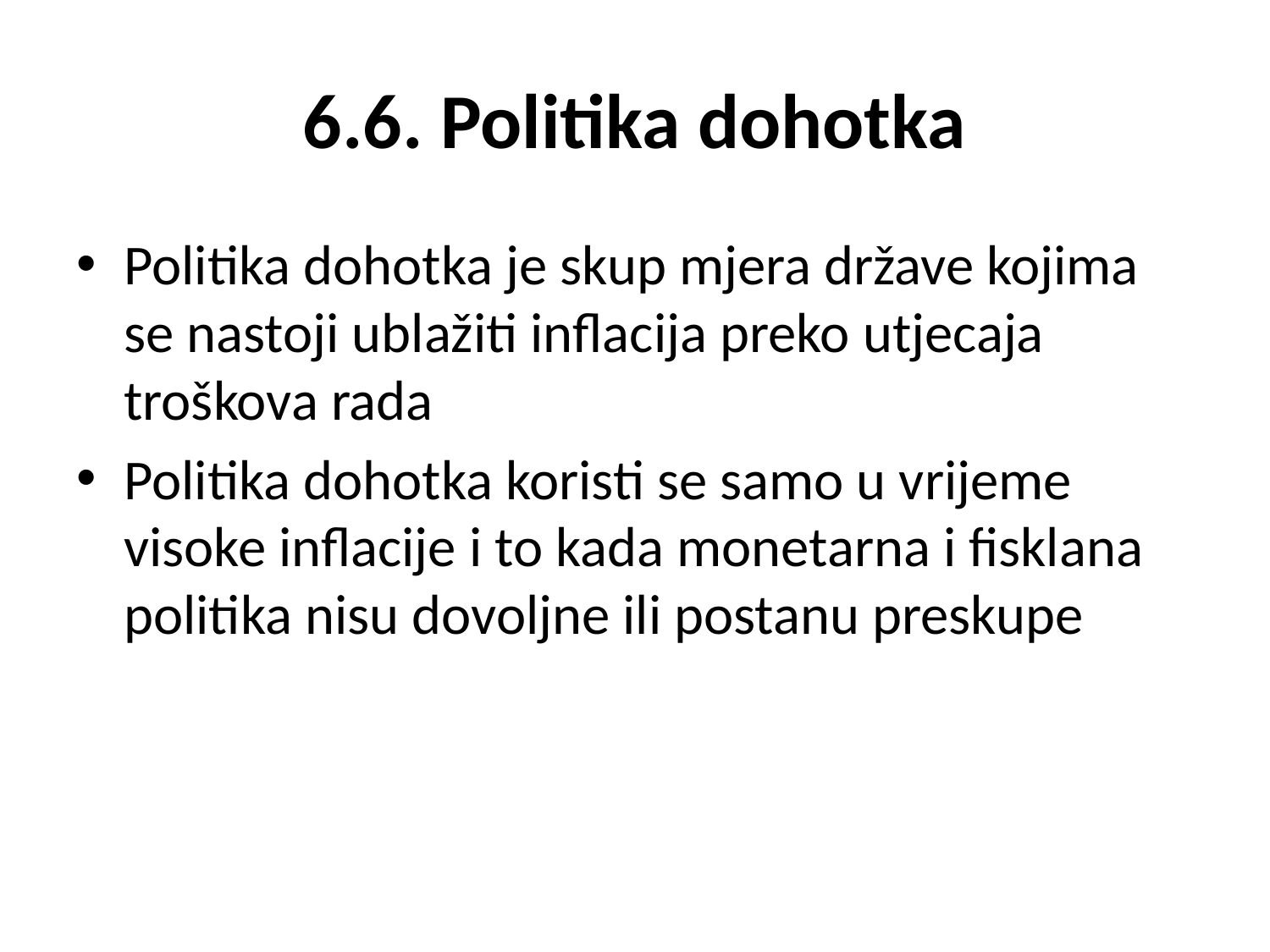

# 6.6. Politika dohotka
Politika dohotka je skup mjera države kojima se nastoji ublažiti inflacija preko utjecaja troškova rada
Politika dohotka koristi se samo u vrijeme visoke inflacije i to kada monetarna i fisklana politika nisu dovoljne ili postanu preskupe